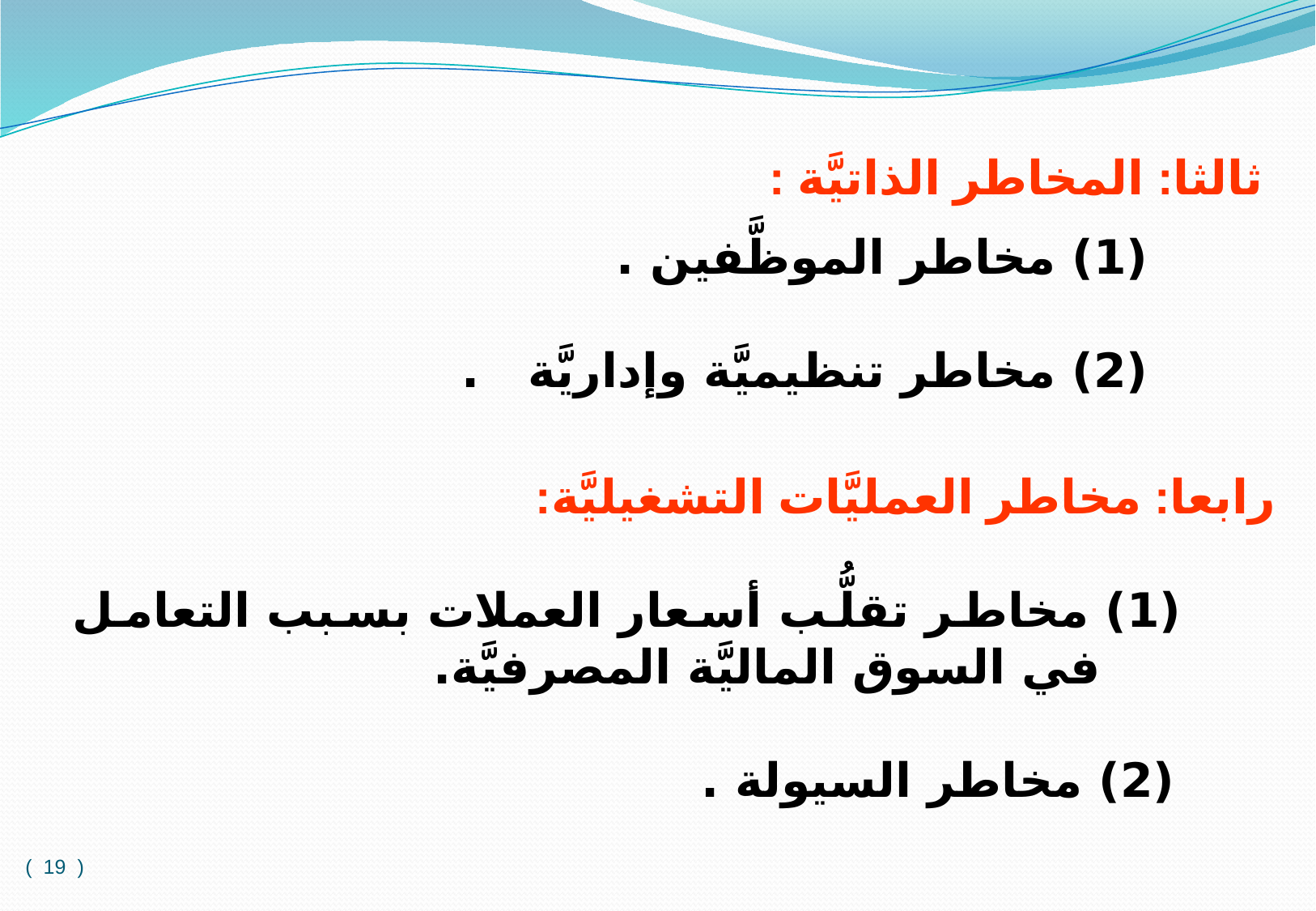

ثالثا: المخاطر الذاتيَّة :

       (1) مخاطر الموظَّفين .

       (2) مخاطر تنظيميَّة وإداريَّة   .
رابعا: مخاطر العمليَّات التشغيليَّة:

  (1) مخاطر تقلُّب أسعار العملات بسبب التعامل في السوق الماليَّة المصرفيَّة.

  (2) مخاطر السيولة .
(  19  )